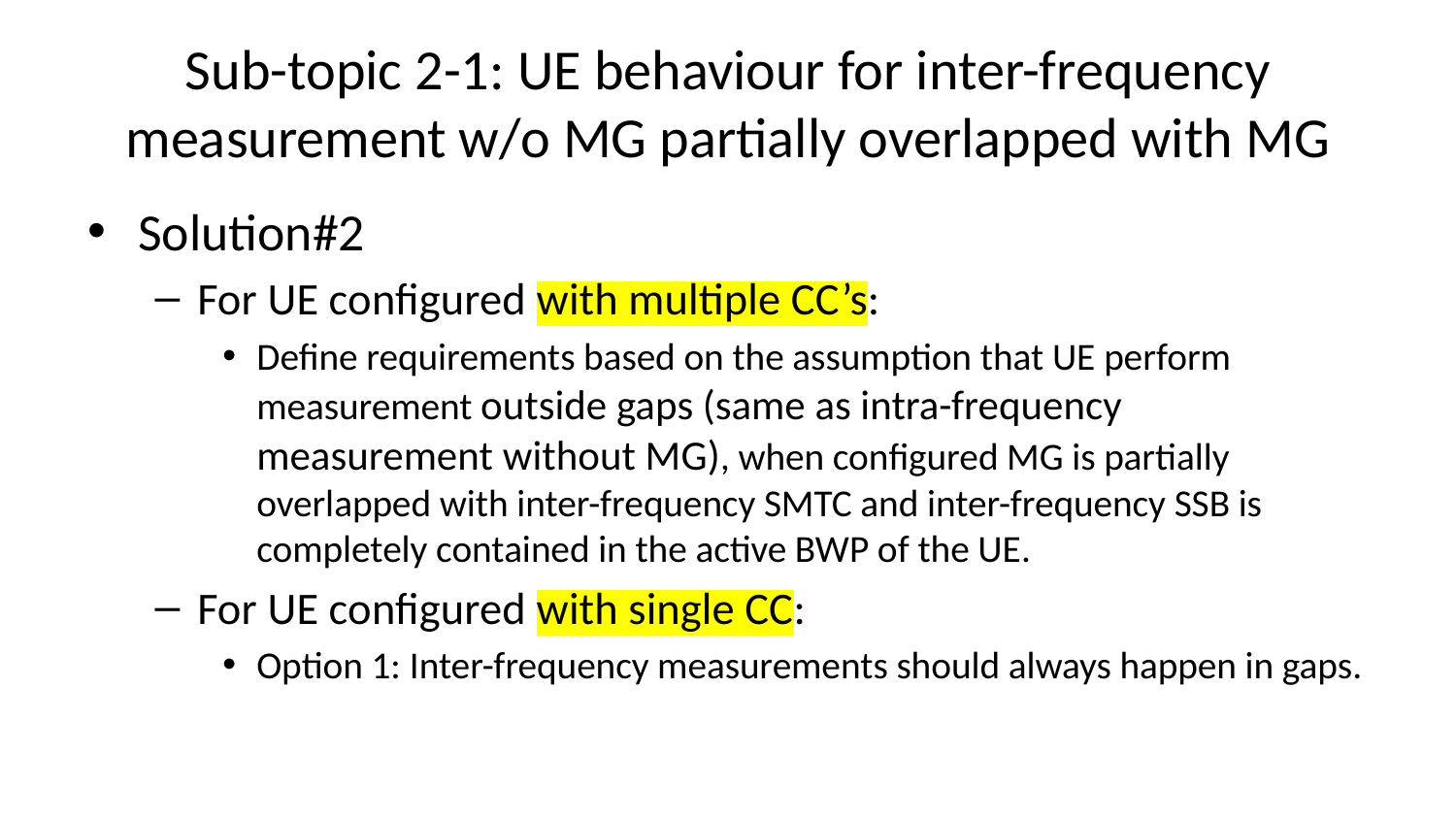

# Sub-topic 2-1: UE behaviour for inter-frequency measurement w/o MG partially overlapped with MG
Solution#2
For UE configured with multiple CC’s:
Define requirements based on the assumption that UE perform measurement outside gaps (same as intra-frequency measurement without MG), when configured MG is partially overlapped with inter-frequency SMTC and inter-frequency SSB is completely contained in the active BWP of the UE.
For UE configured with single CC:
Option 1: Inter-frequency measurements should always happen in gaps.